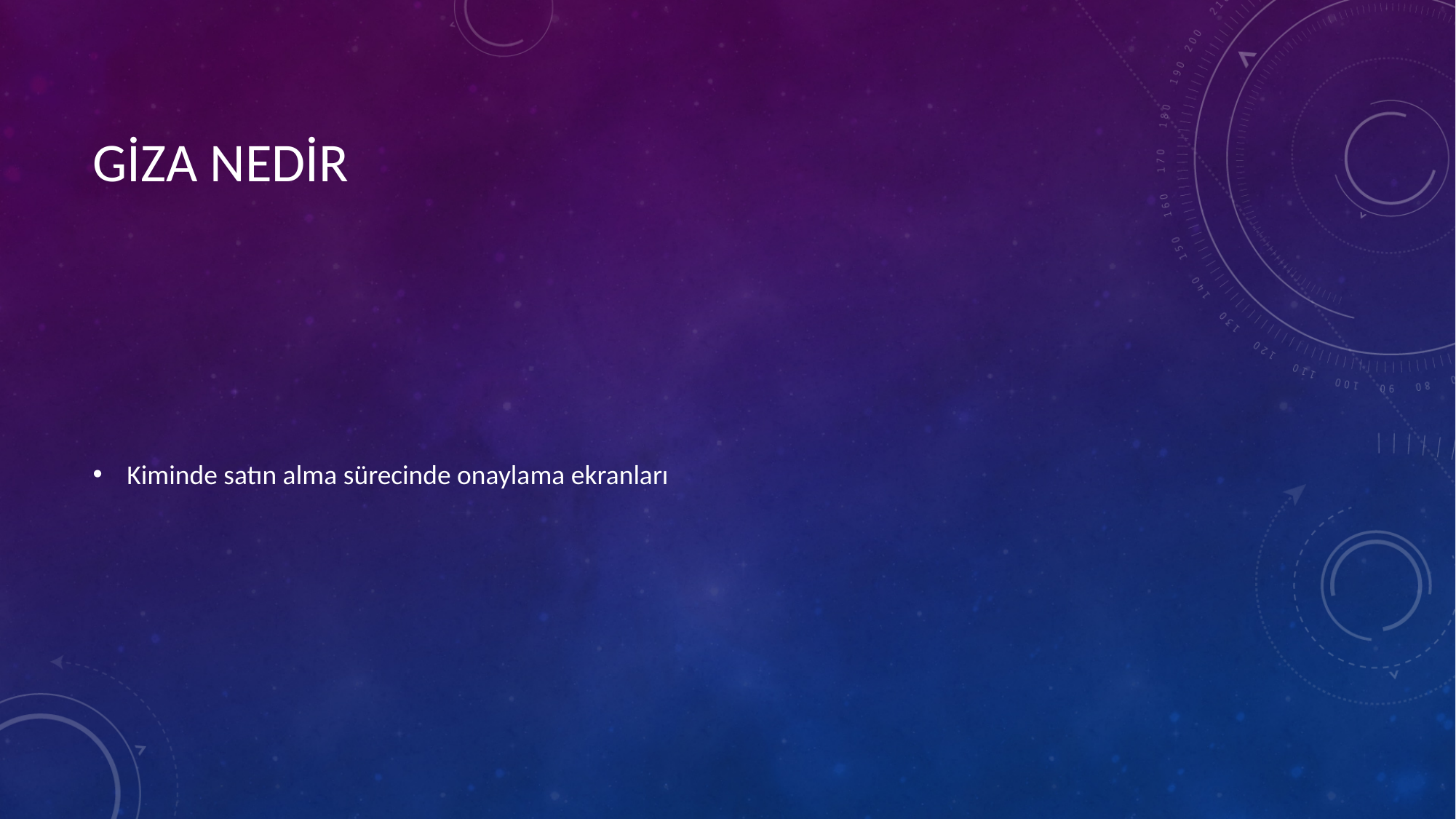

# Giza Nedir
Kiminde satın alma sürecinde onaylama ekranları